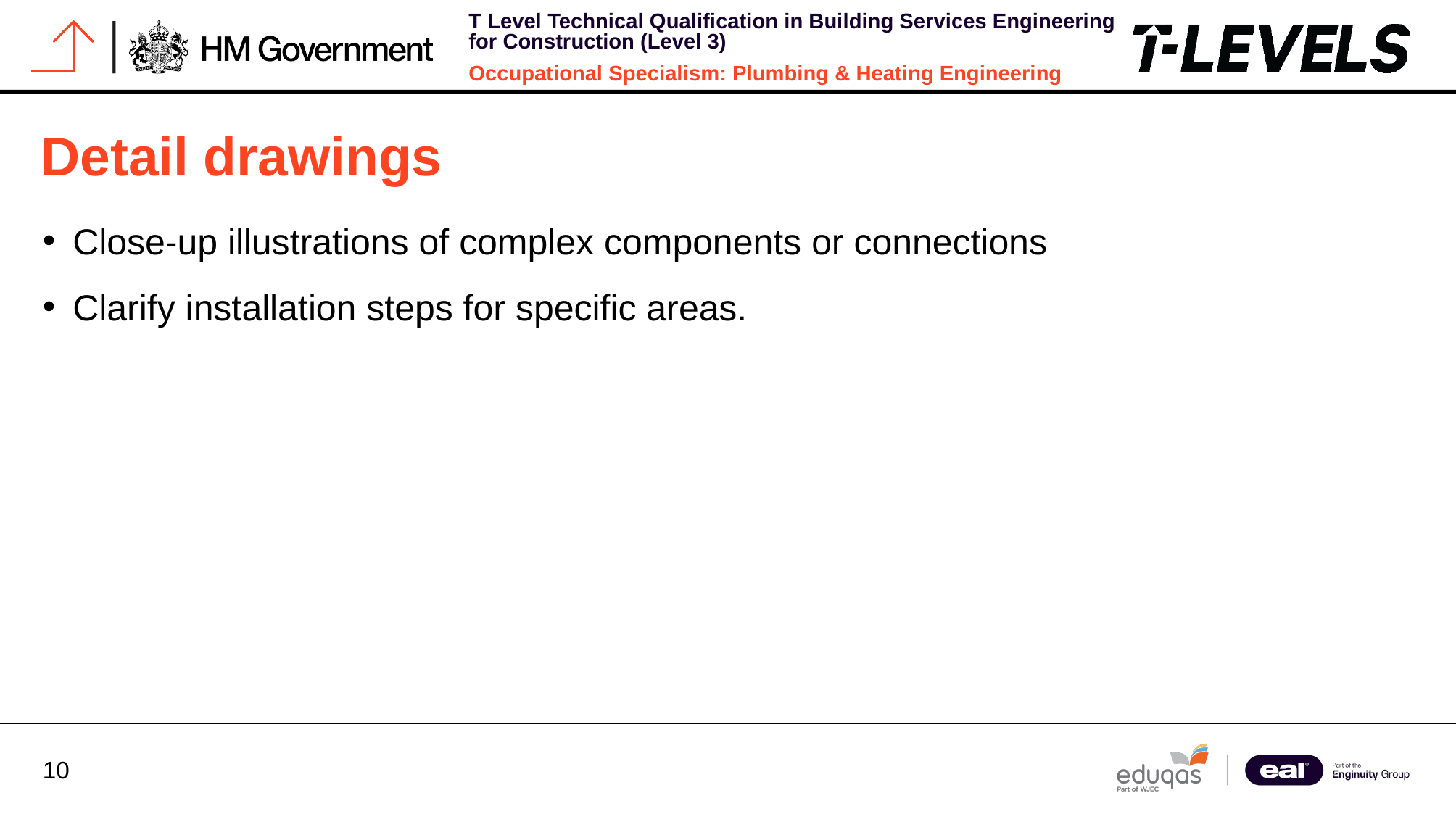

# Detail drawings
Close-up illustrations of complex components or connections
Clarify installation steps for specific areas.